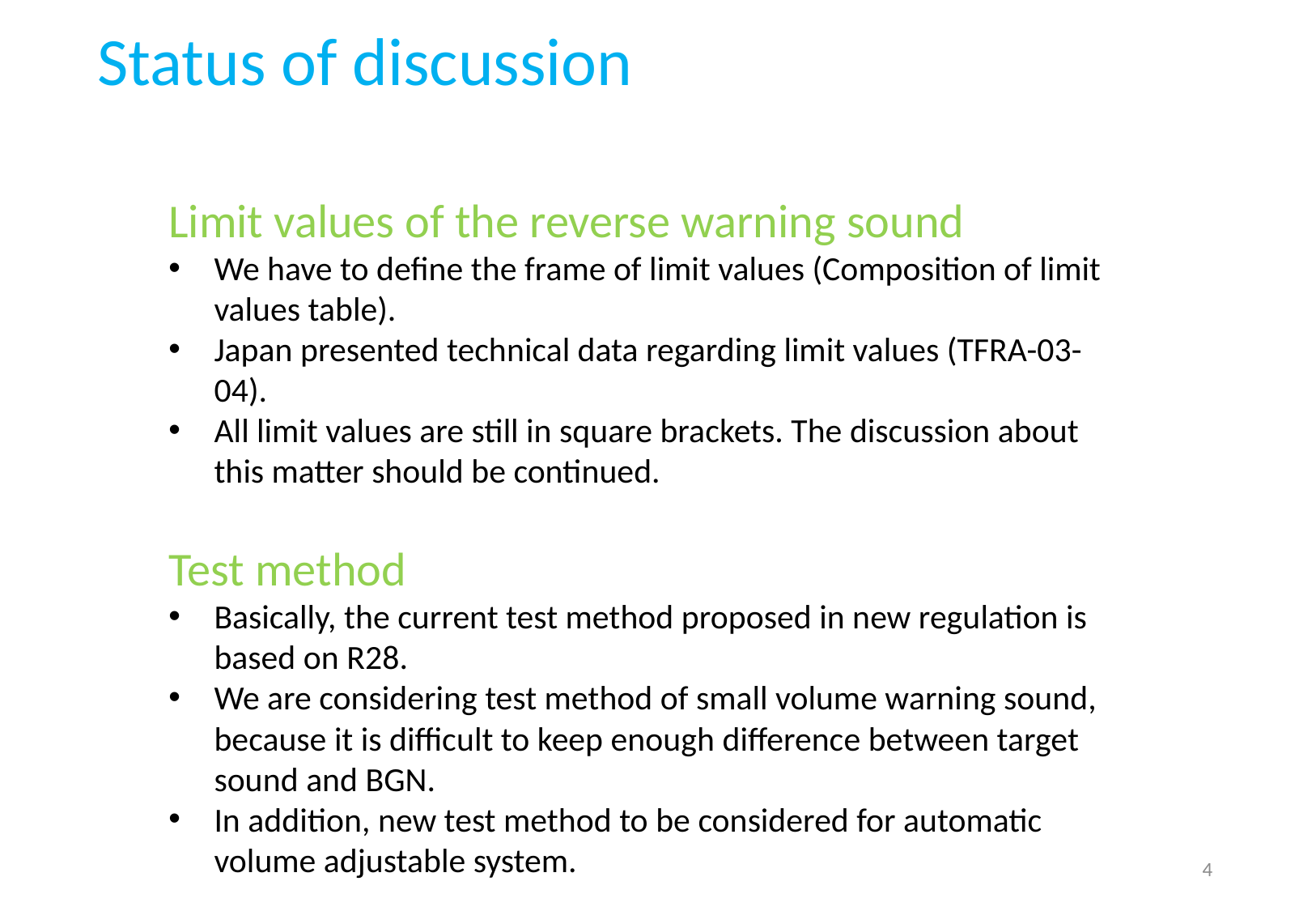

Status of discussion

Limit values of the reverse warning sound
We have to define the frame of limit values (Composition of limit values table).
Japan presented technical data regarding limit values (TFRA-03-04).
All limit values are still in square brackets. The discussion about this matter should be continued.

Test method
Basically, the current test method proposed in new regulation is based on R28.
We are considering test method of small volume warning sound, because it is difficult to keep enough difference between target sound and BGN.
In addition, new test method to be considered for automatic volume adjustable system.
4